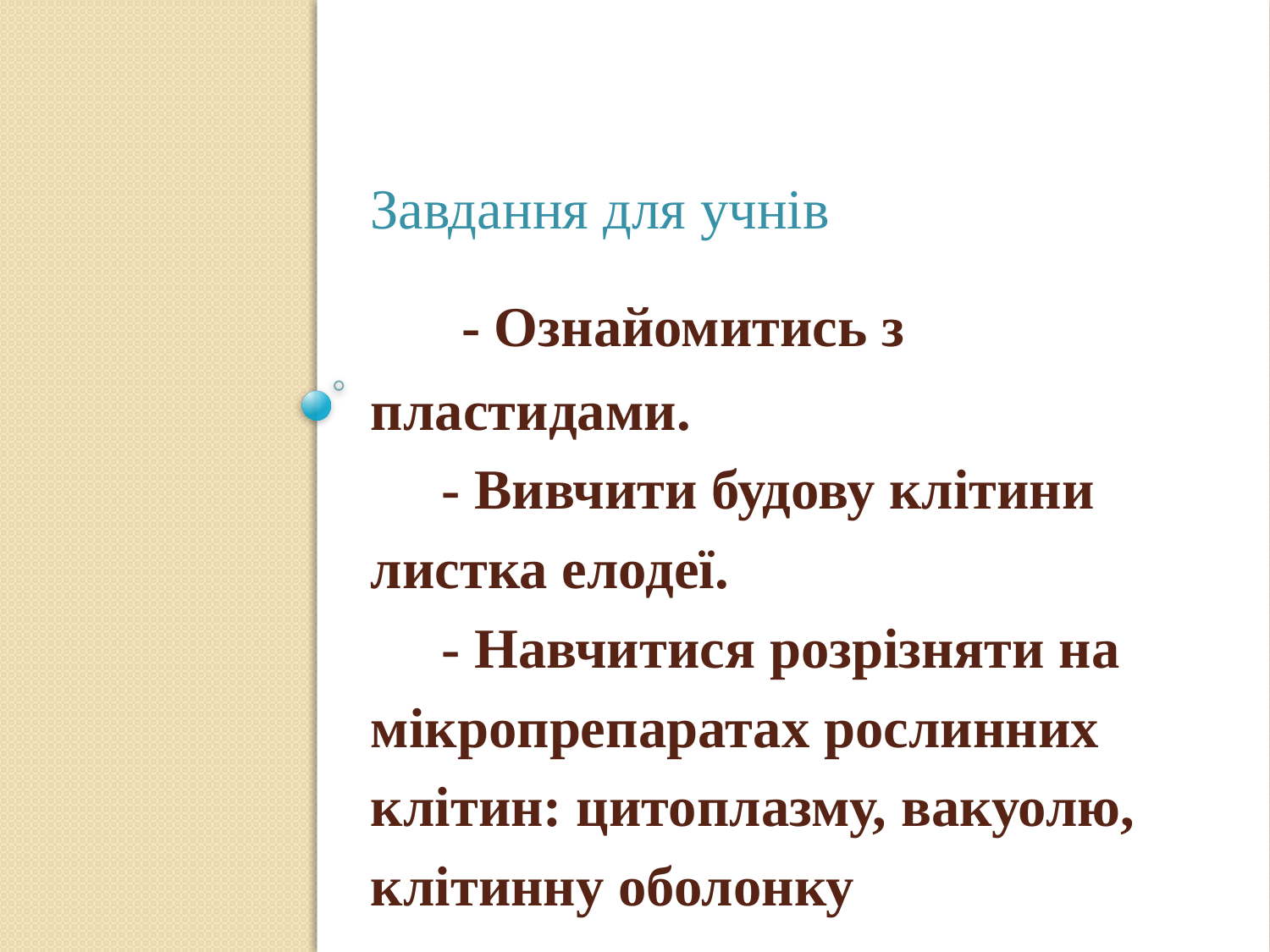

Завдання для учнів
# - Ознайомитись з пластидами. - Вивчити будову клітини листка елодеї. - Навчитися розрізняти на мікропрепаратах рослинних клітин: цитоплазму, вакуолю, клітинну оболонку